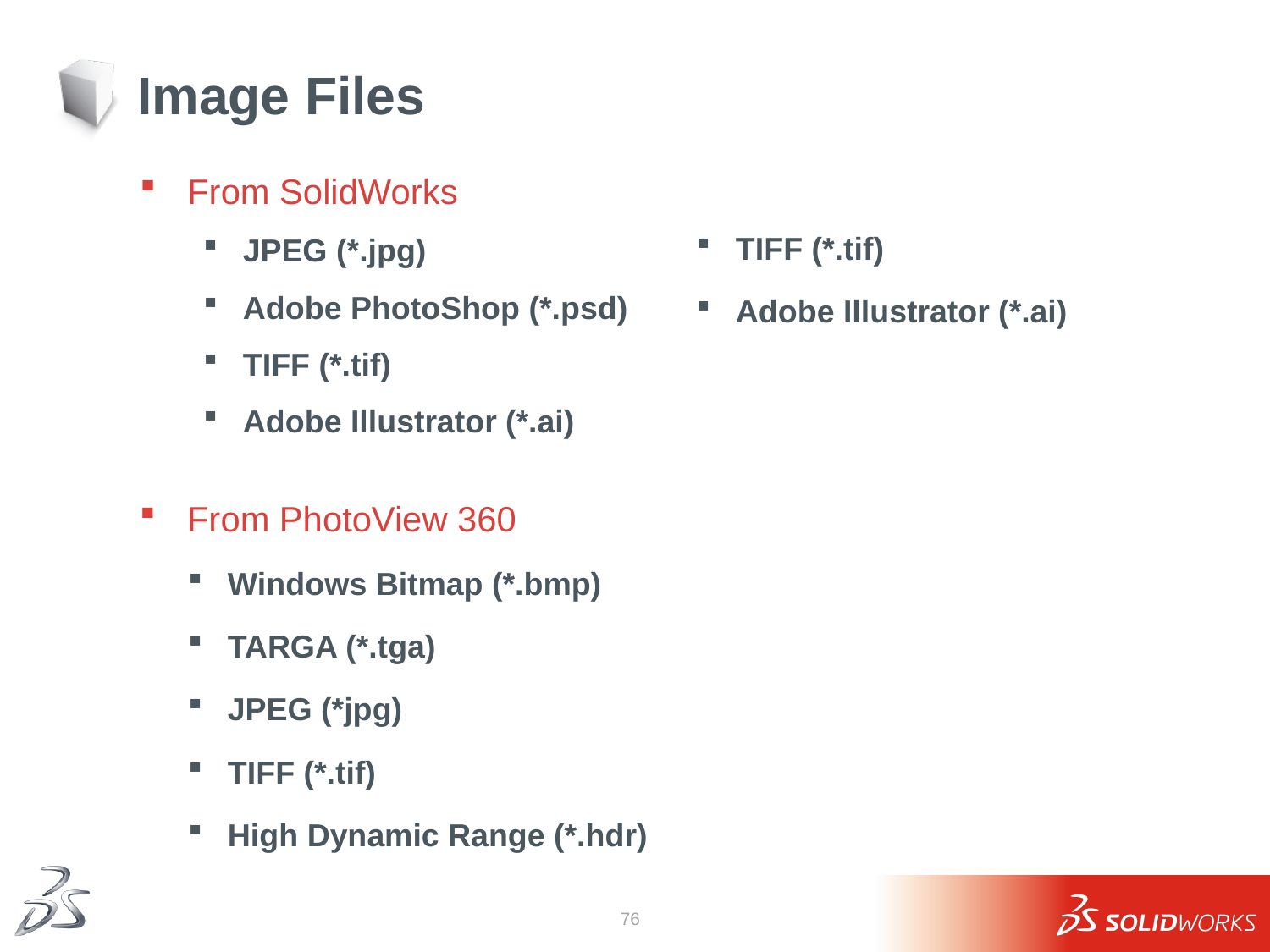

# Image Files
From SolidWorks
JPEG (*.jpg)
Adobe PhotoShop (*.psd)
TIFF (*.tif)
Adobe Illustrator (*.ai)

TIFF (*.tif)
Adobe Illustrator (*.ai)
From PhotoView 360
Windows Bitmap (*.bmp)
TARGA (*.tga)
JPEG (*jpg)
TIFF (*.tif)
High Dynamic Range (*.hdr)